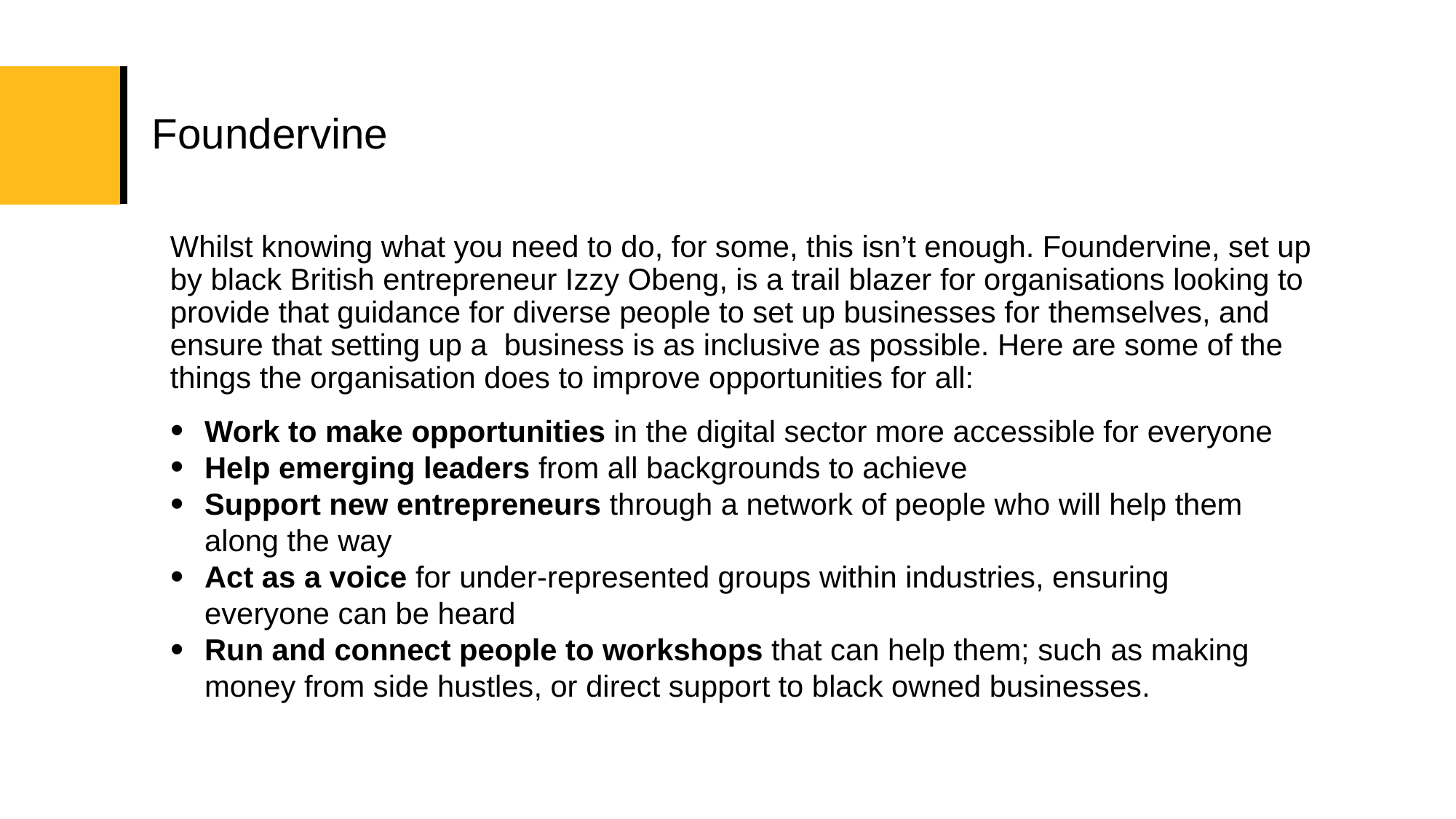

# Foundervine
Whilst knowing what you need to do, for some, this isn’t enough. Foundervine, set up by black British entrepreneur Izzy Obeng, is a trail blazer for organisations looking to provide that guidance for diverse people to set up businesses for themselves, and ensure that setting up a  business is as inclusive as possible. Here are some of the things the organisation does to improve opportunities for all:
Work to make opportunities in the digital sector more accessible for everyone
Help emerging leaders from all backgrounds to achieve
Support new entrepreneurs through a network of people who will help them along the way
Act as a voice for under-represented groups within industries, ensuring everyone can be heard
Run and connect people to workshops that can help them; such as making money from side hustles, or direct support to black owned businesses.